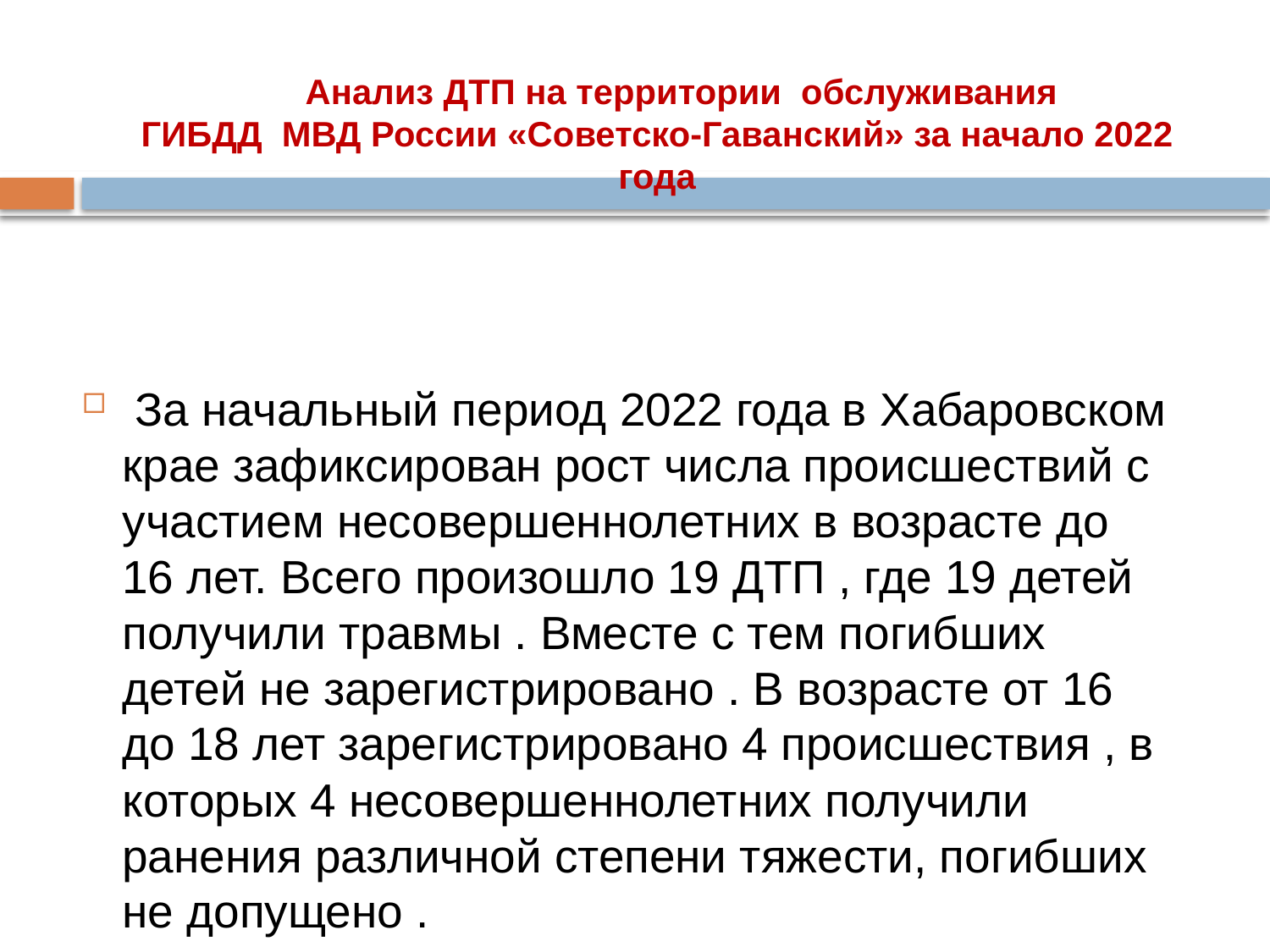

# Анализ ДТП на территории  обслуживания ГИБДД  МВД России «Советско-Гаванский» за начало 2022 года

 За начальный период 2022 года в Хабаровском крае зафиксирован рост числа происшествий с участием несовершеннолетних в возрасте до 16 лет. Всего произошло 19 ДТП , где 19 детей получили травмы . Вместе с тем погибших детей не зарегистрировано . В возрасте от 16 до 18 лет зарегистрировано 4 происшествия , в которых 4 несовершеннолетних получили ранения различной степени тяжести, погибших не допущено .